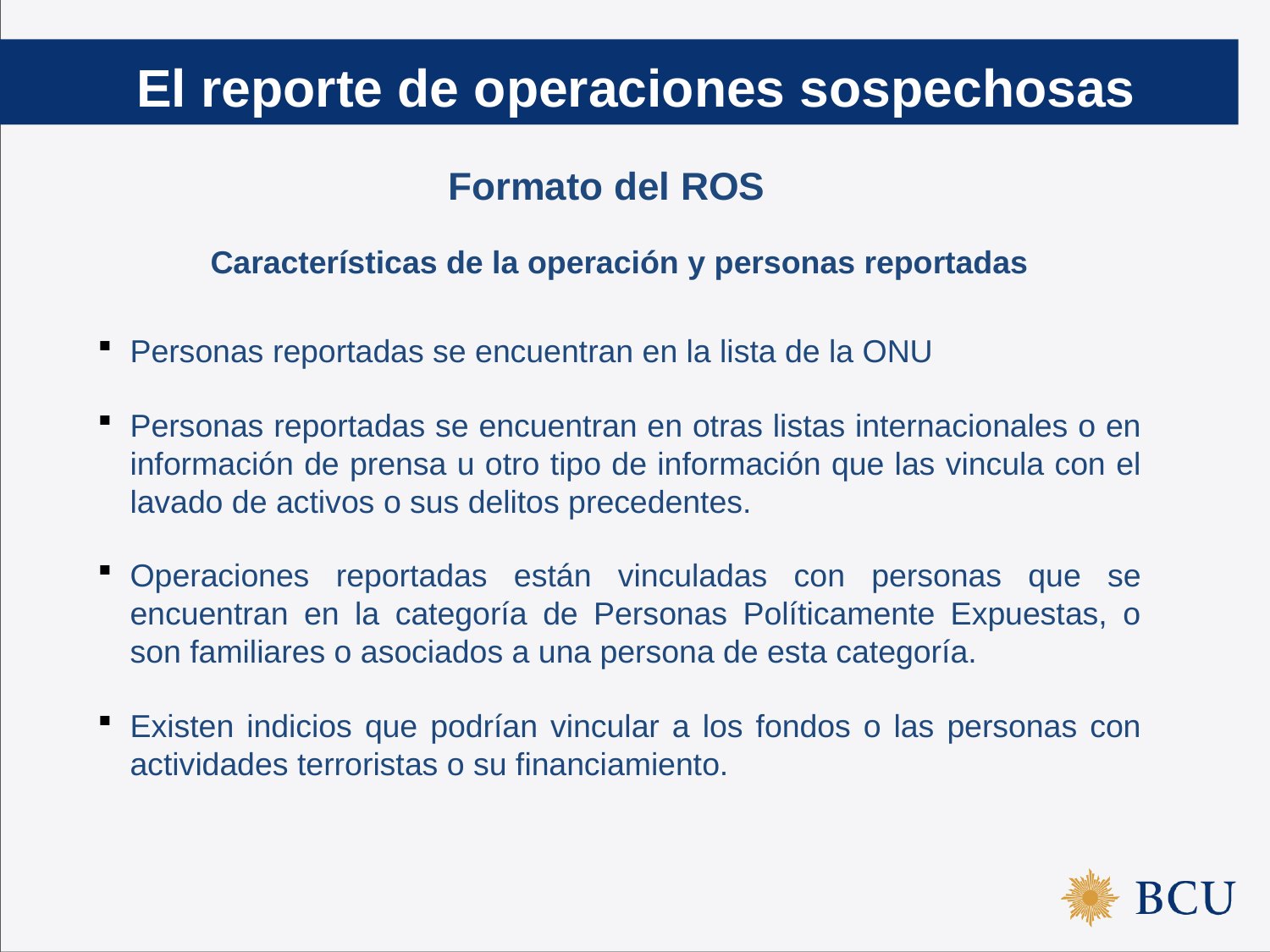

El reporte de operaciones sospechosas
Formato del ROS
Características de la operación y personas reportadas

Personas reportadas se encuentran en la lista de la ONU

Personas reportadas se encuentran en otras listas internacionales o en información de prensa u otro tipo de información que las vincula con el lavado de activos o sus delitos precedentes.

Operaciones reportadas están vinculadas con personas que se encuentran en la categoría de Personas Políticamente Expuestas, o son familiares o asociados a una persona de esta categoría.

Existen indicios que podrían vincular a los fondos o las personas con actividades terroristas o su financiamiento.